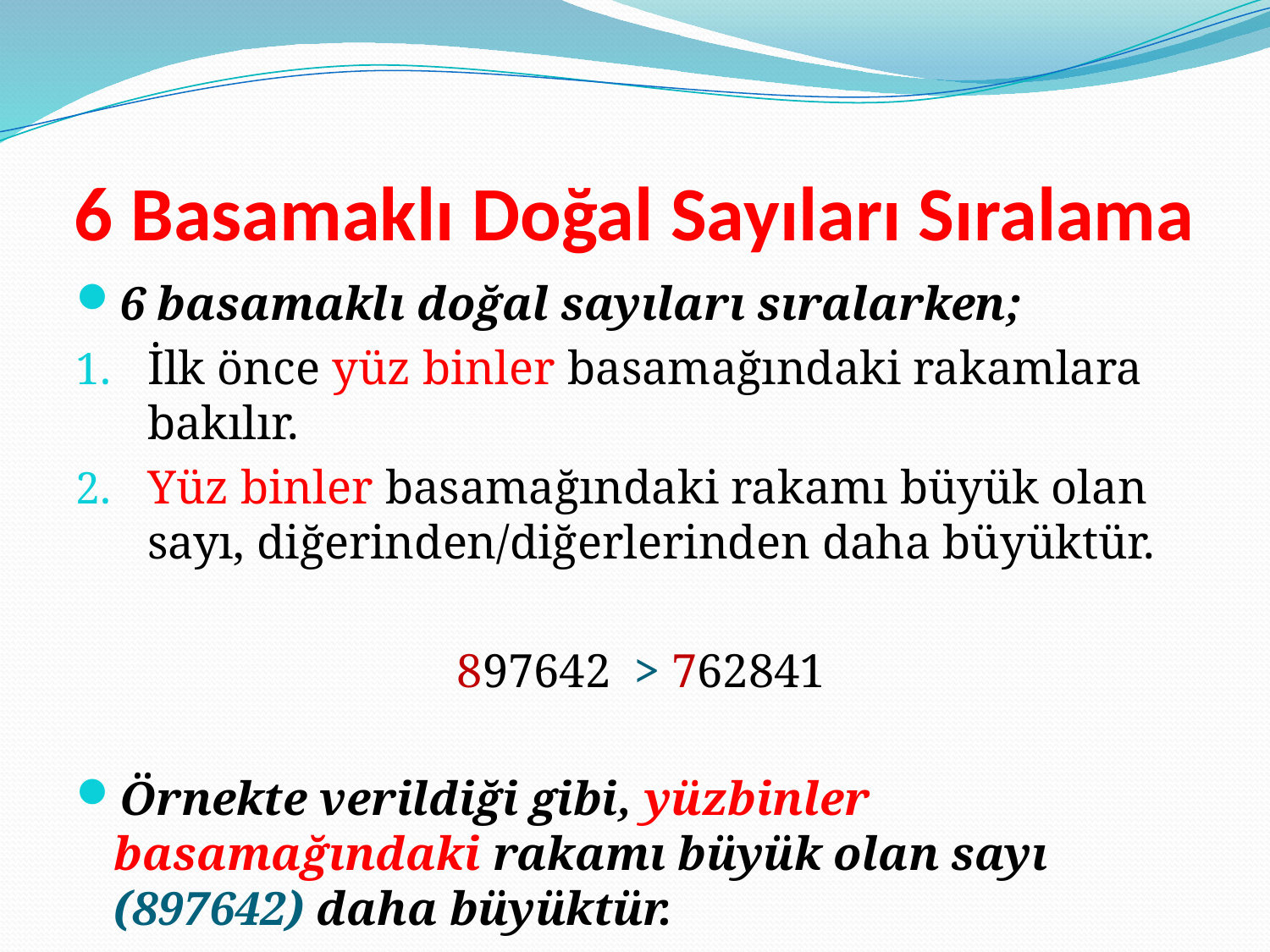

# 6 Basamaklı Doğal Sayıları Sıralama
6 basamaklı doğal sayıları sıralarken;
İlk önce yüz binler basamağındaki rakamlara bakılır.
Yüz binler basamağındaki rakamı büyük olan sayı, diğerinden/diğerlerinden daha büyüktür.

			897642  > 762841

Örnekte verildiği gibi, yüzbinler basamağındaki rakamı büyük olan sayı (897642) daha büyüktür.